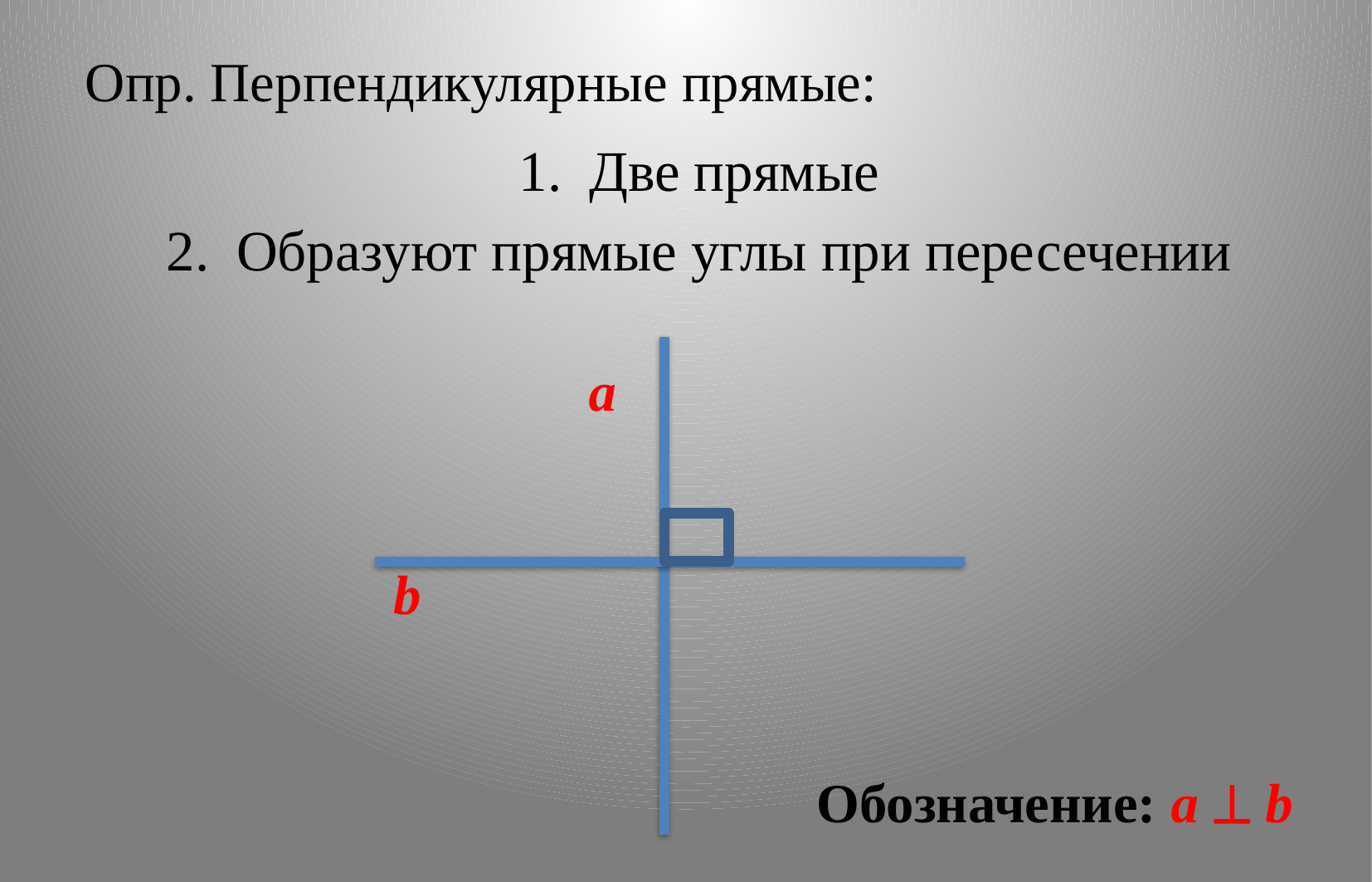

Опр. Перпендикулярные прямые:
Две прямые
Образуют прямые углы при пересечении
а

b
Обозначение: а ⊥ b